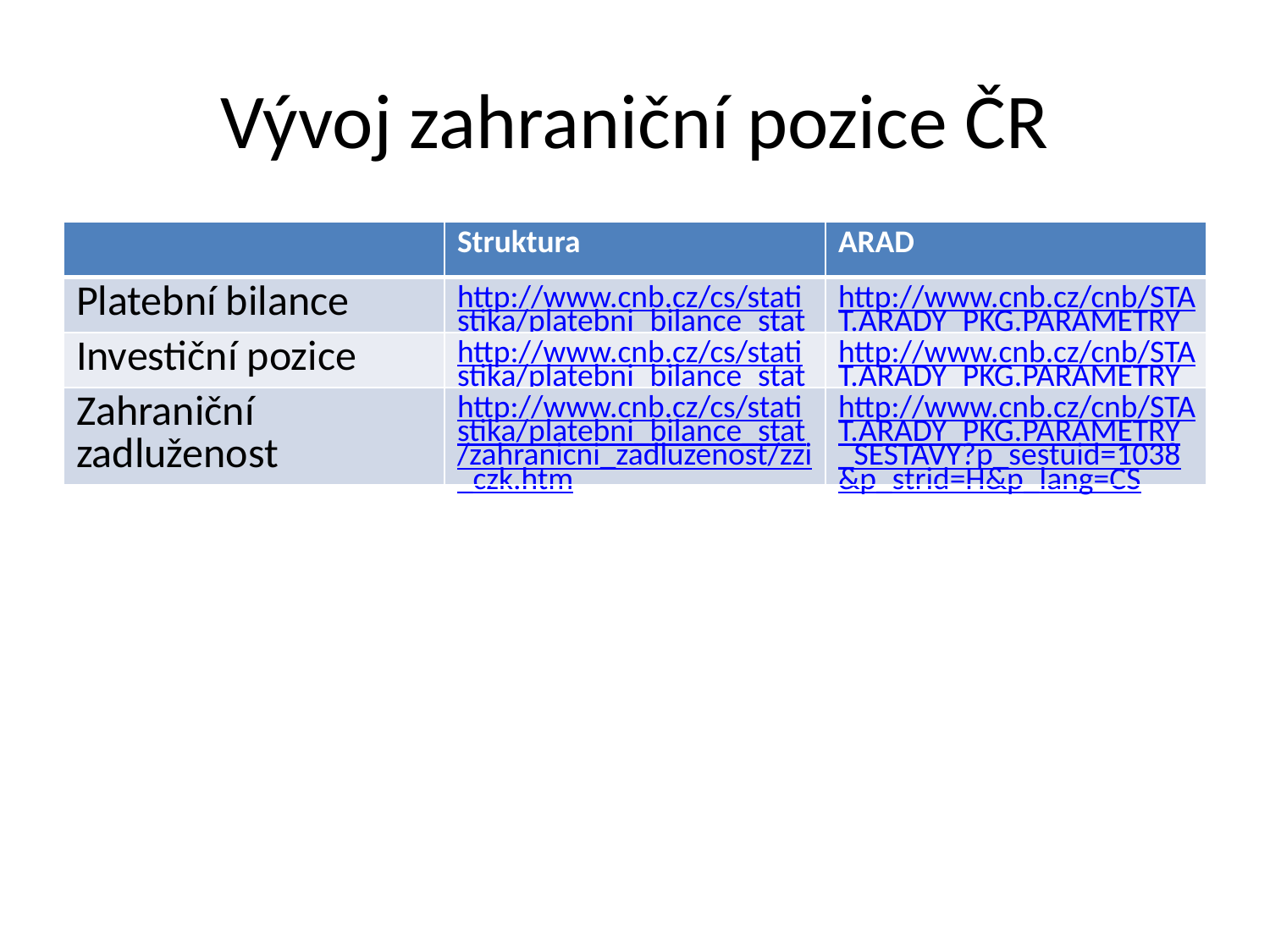

# Vývoj zahraniční pozice ČR
|  | Struktura | ARAD |
| --- | --- | --- |
| Platební bilance | http://www.cnb.cz/cs/statistika/platebni\_bilance\_stat/platebni\_bilance\_m/BOP\_M\_2012\_CS.htm | http://www.cnb.cz/cnb/STAT.ARADY\_PKG.PARAMETRY\_SESTAVY?p\_sestuid=267&p\_strid=H&p\_lang=CS |
| Investiční pozice | http://www.cnb.cz/cs/statistika/platebni\_bilance\_stat/investicni\_pozice/ip\_czk.htm | http://www.cnb.cz/cnb/STAT.ARADY\_PKG.PARAMETRY\_SESTAVY?p\_sestuid=1037&p\_strid=H&p\_lang=CS |
| Zahraniční zadluženost | http://www.cnb.cz/cs/statistika/platebni\_bilance\_stat/zahranicni\_zadluzenost/zzi\_czk.htm | http://www.cnb.cz/cnb/STAT.ARADY\_PKG.PARAMETRY\_SESTAVY?p\_sestuid=1038&p\_strid=H&p\_lang=CS |